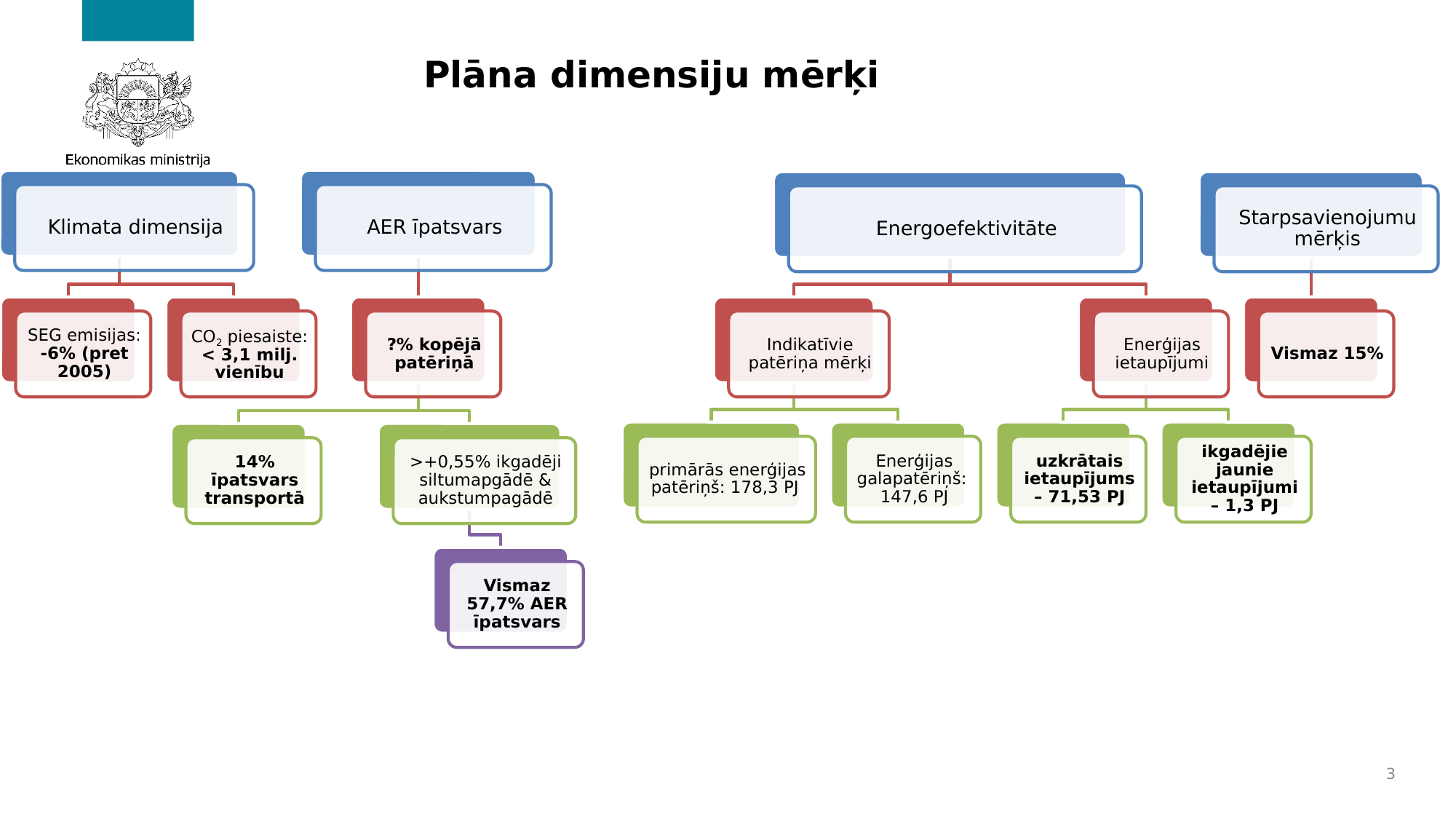

Klimata dimensija
SEG emisijas: -6% (pret 2005)
CO2 piesaiste: < 3,1 milj. vienību
AER īpatsvars
?% kopējā patēriņā
14% īpatsvars transportā
>+0,55% ikgadēji siltumapgādē & aukstumpagādē
Vismaz 57,7% AER īpatsvars
Energoefektivitāte
Indikatīvie patēriņa mērķi
primārās enerģijas patēriņš: 178,3 PJ
Enerģijas galapatēriņš: 147,6 PJ
Enerģijas ietaupījumi
uzkrātais ietaupījums – 71,53 PJ
ikgadējie jaunie ietaupījumi – 1,3 PJ
Starpsavienojumu mērķis
Vismaz 15%
# Plāna dimensiju mērķi
3